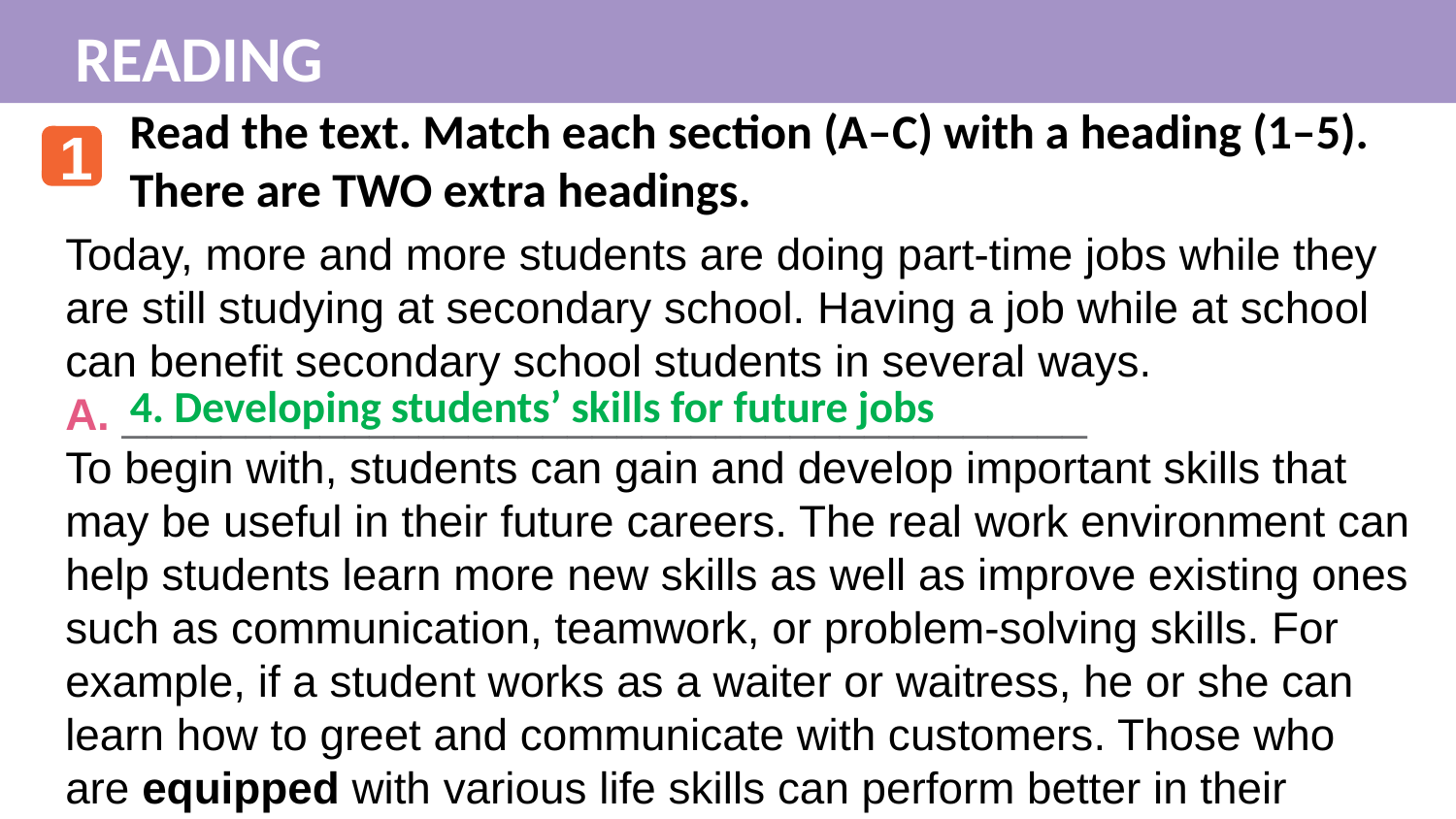

READING
Read the text. Match each section (A–C) with a heading (1–5). There are TWO extra headings.
1

Today, more and more students are doing part-time jobs while they are still studying at secondary school. Having a job while at school can benefit secondary school students in several ways.
A. _______________________________________
To begin with, students can gain and develop important skills that may be useful in their future careers. The real work environment can help students learn more new skills as well as improve existing ones such as communication, teamwork, or problem-solving skills. For example, if a student works as a waiter or waitress, he or she can learn how to greet and communicate with customers. Those who are equipped with various life skills can perform better in their future jobs.
4. Developing students’ skills for future jobs